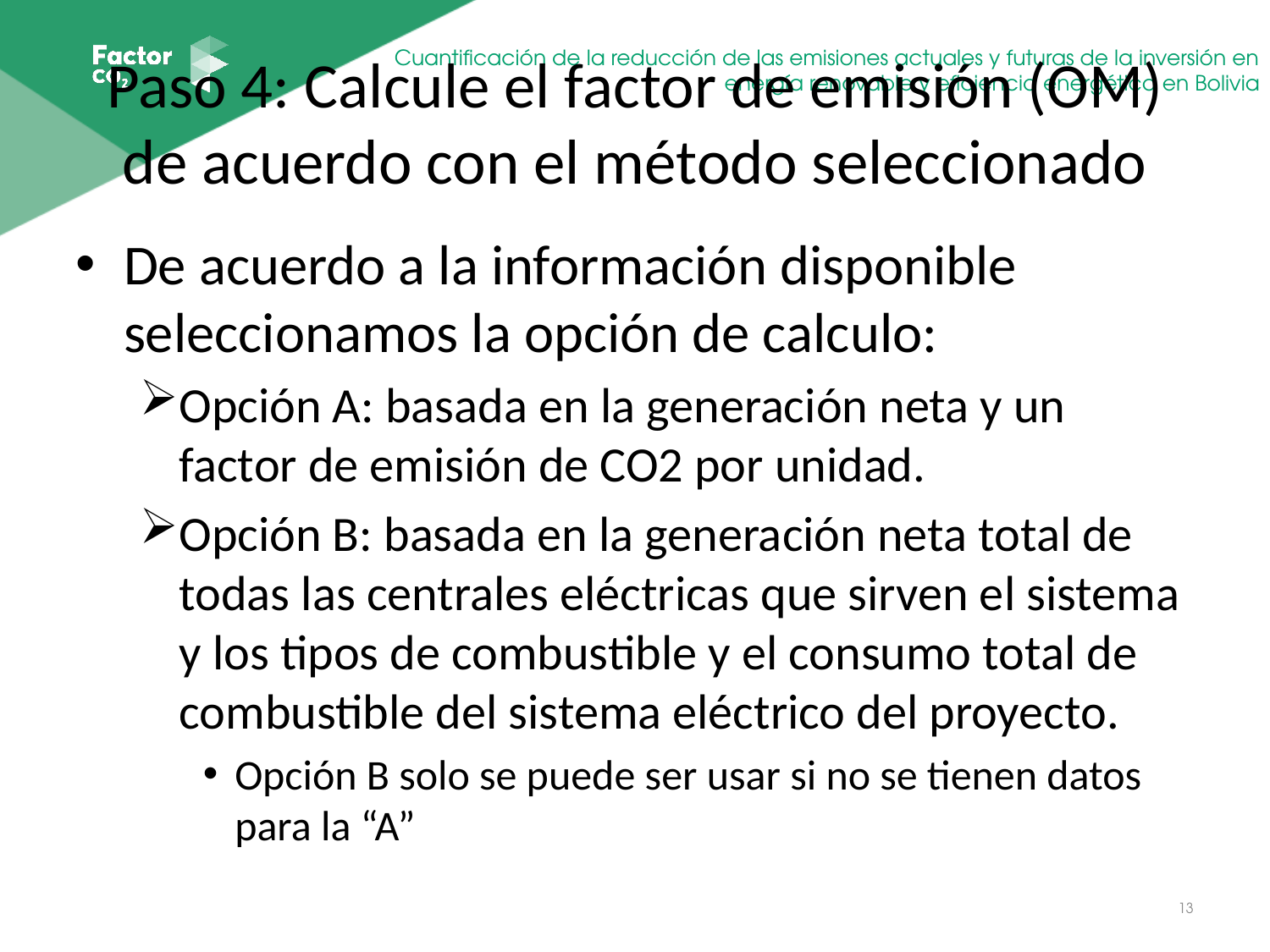

# Paso 4: Calcule el factor de emisión (OM) de acuerdo con el método seleccionado
De acuerdo a la información disponible seleccionamos la opción de calculo:
Opción A: basada en la generación neta y un factor de emisión de CO2 por unidad.
Opción B: basada en la generación neta total de todas las centrales eléctricas que sirven el sistema y los tipos de combustible y el consumo total de combustible del sistema eléctrico del proyecto.
Opción B solo se puede ser usar si no se tienen datos para la “A”
13